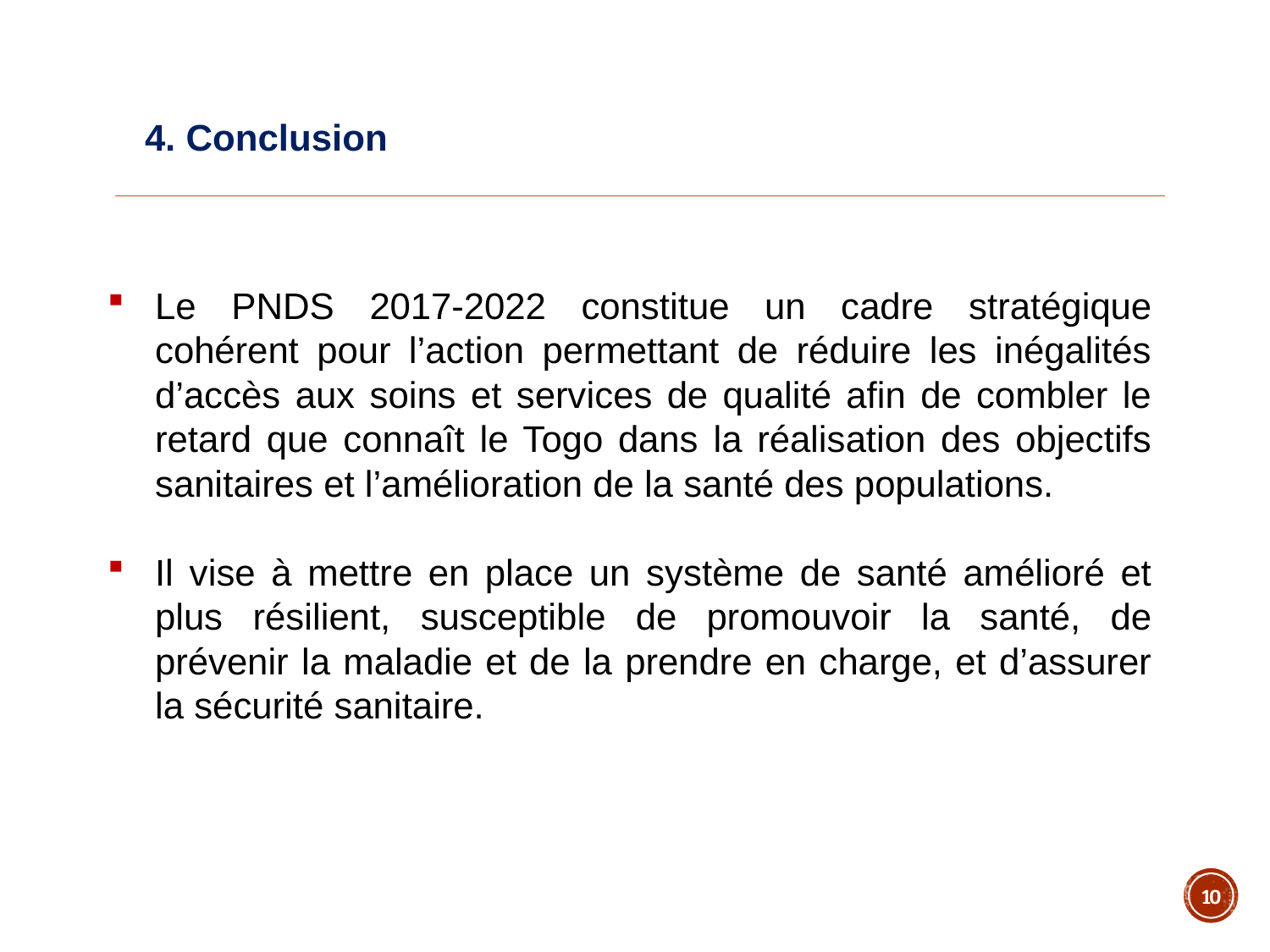

# 4. Conclusion
Le PNDS 2017-2022 constitue un cadre stratégique cohérent pour l’action permettant de réduire les inégalités d’accès aux soins et services de qualité afin de combler le retard que connaît le Togo dans la réalisation des objectifs sanitaires et l’amélioration de la santé des populations.

Il vise à mettre en place un système de santé amélioré et plus résilient, susceptible de promouvoir la santé, de prévenir la maladie et de la prendre en charge, et d’assurer la sécurité sanitaire.

10